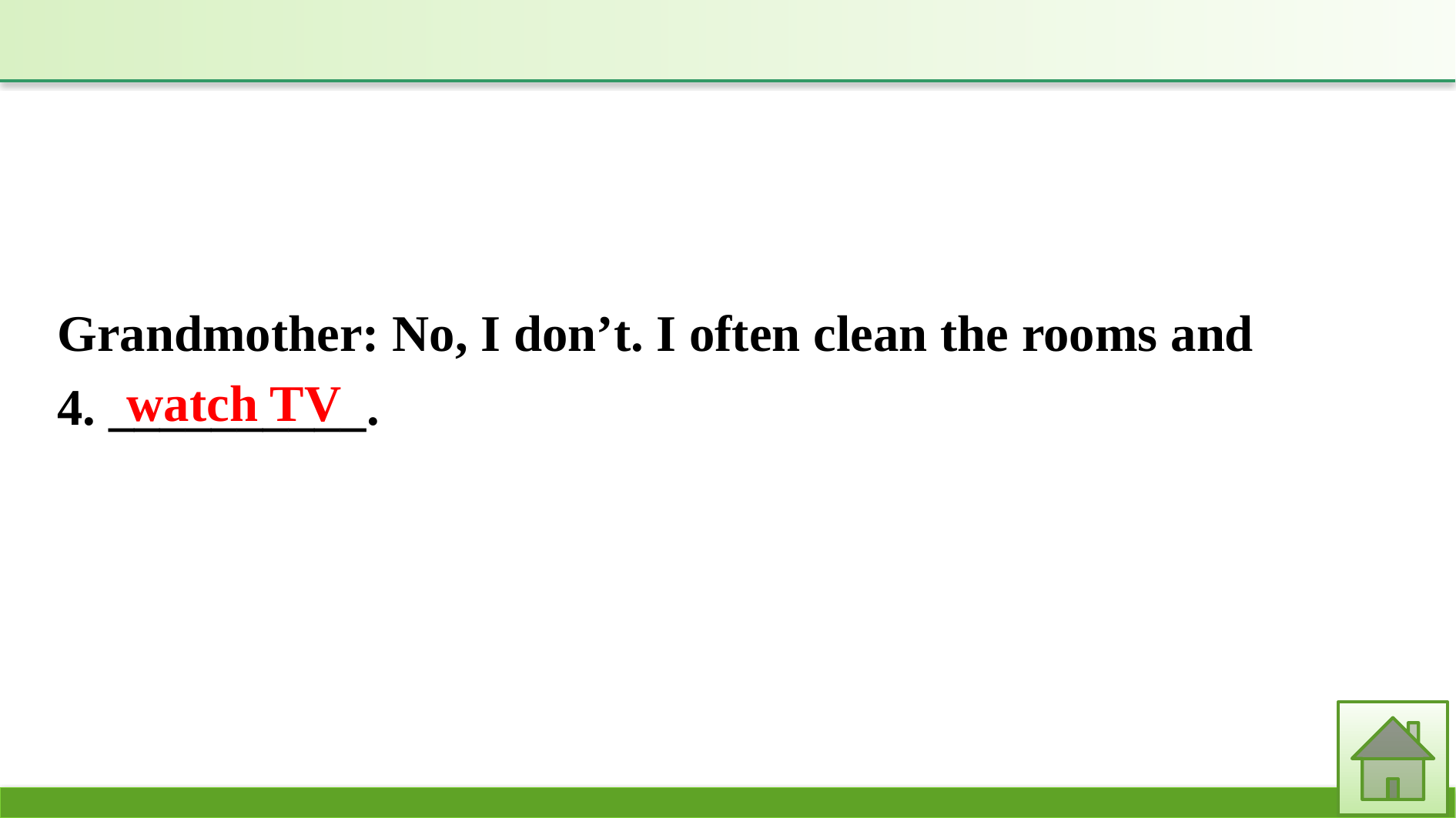

Grandmother: No, I don’t. I often clean the rooms and
4. __________.
watch TV